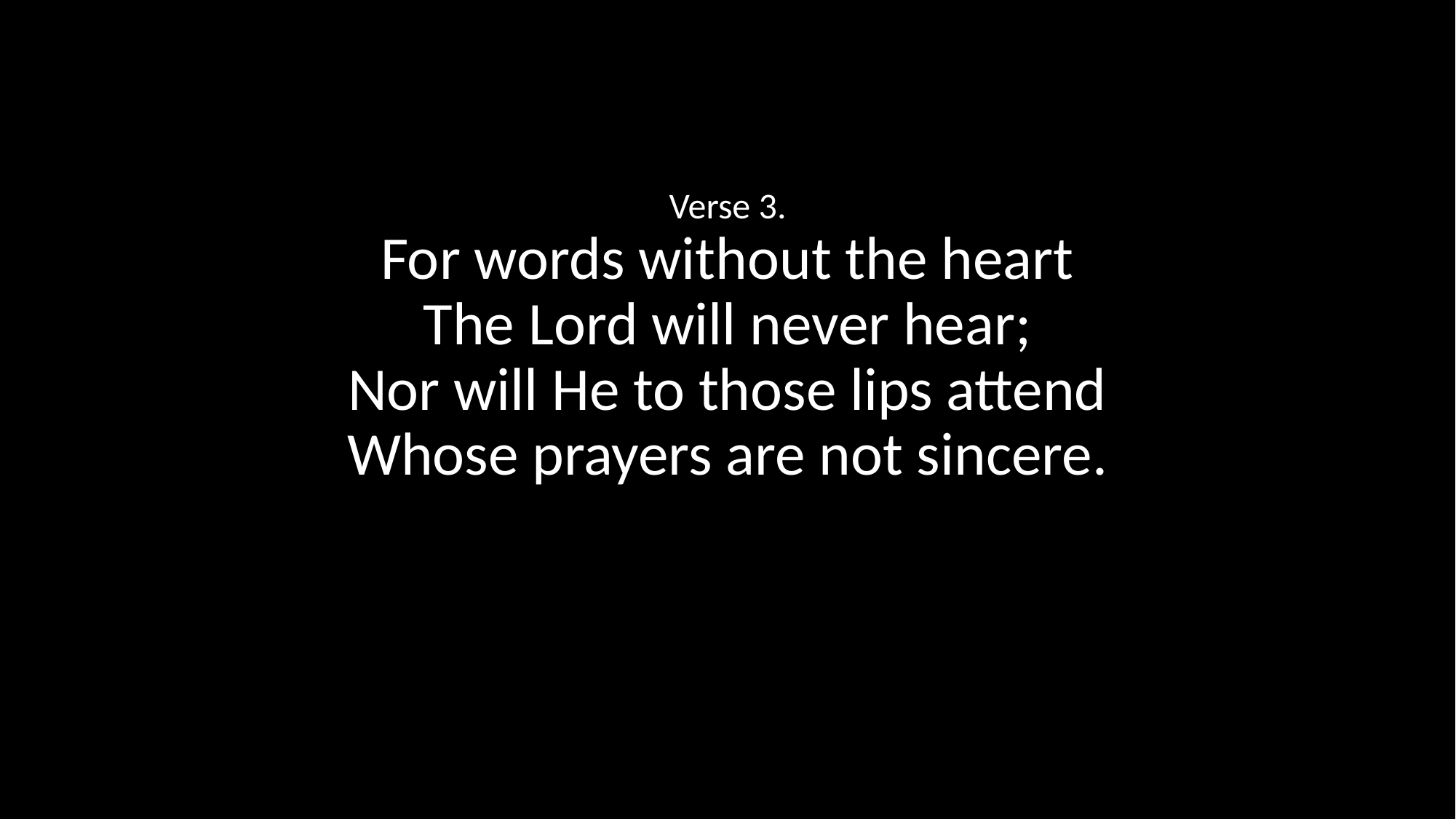

Verse 3.
For words without the heart
The Lord will never hear;
Nor will He to those lips attend
Whose prayers are not sincere.